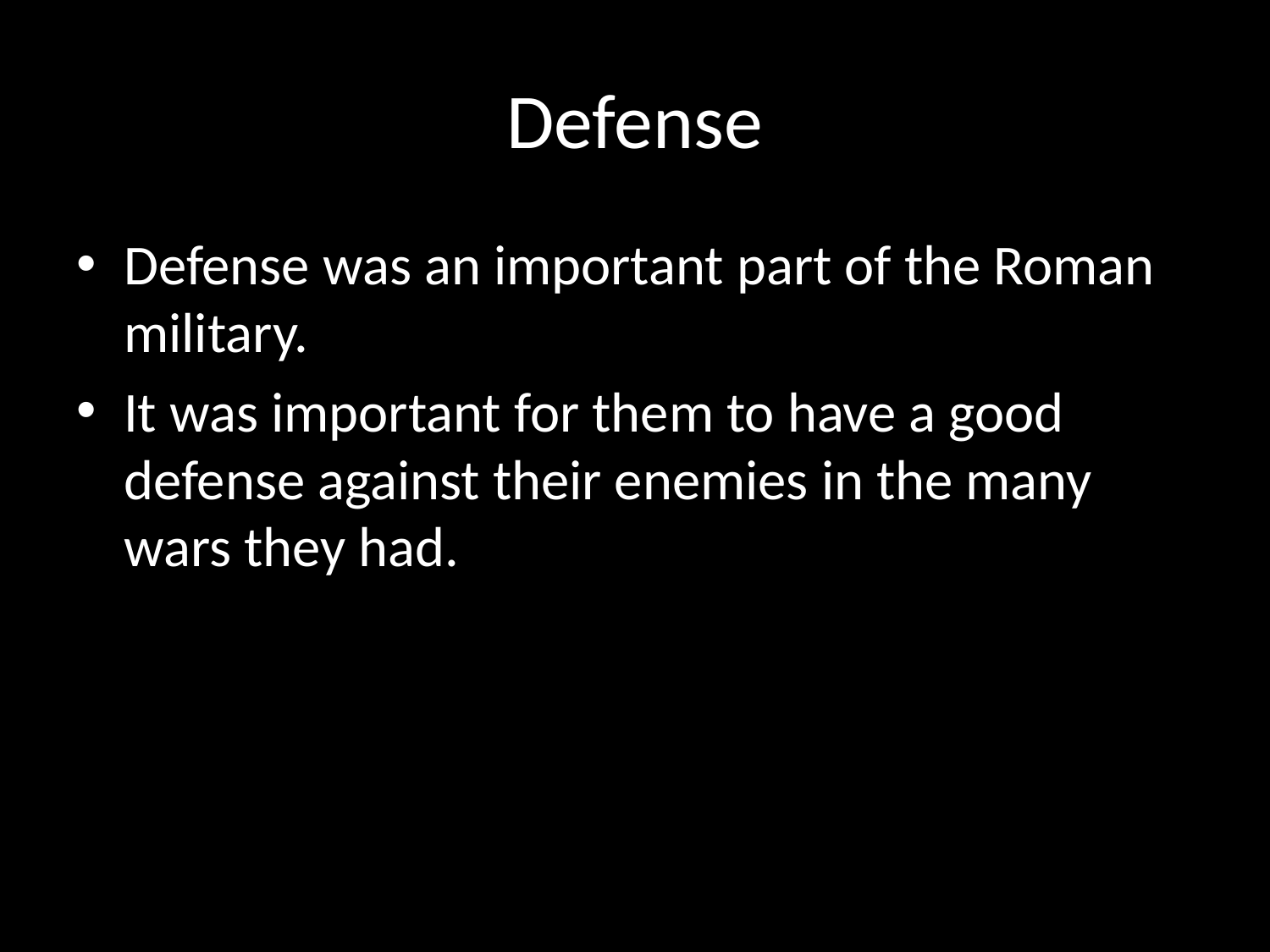

# Defense
Defense was an important part of the Roman military.
It was important for them to have a good defense against their enemies in the many wars they had.